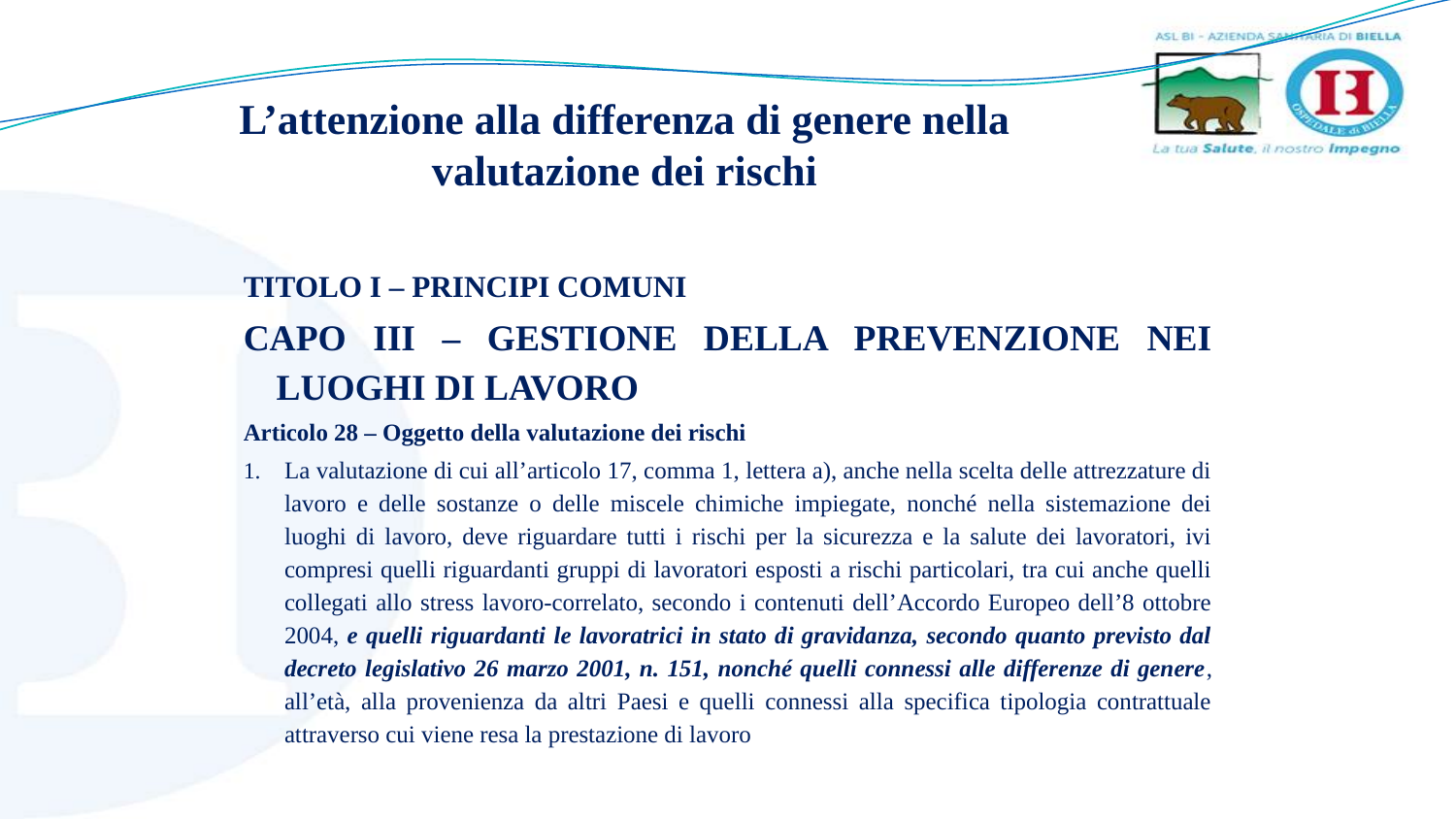

L’attenzione alla differenza di genere nella
valutazione dei rischi
TITOLO I – PRINCIPI COMUNI
CAPO III – GESTIONE DELLA PREVENZIONE NEI LUOGHI DI LAVORO
Articolo 28 – Oggetto della valutazione dei rischi
La valutazione di cui all’articolo 17, comma 1, lettera a), anche nella scelta delle attrezzature di lavoro e delle sostanze o delle miscele chimiche impiegate, nonché nella sistemazione dei luoghi di lavoro, deve riguardare tutti i rischi per la sicurezza e la salute dei lavoratori, ivi compresi quelli riguardanti gruppi di lavoratori esposti a rischi particolari, tra cui anche quelli collegati allo stress lavoro-correlato, secondo i contenuti dell’Accordo Europeo dell’8 ottobre 2004, e quelli riguardanti le lavoratrici in stato di gravidanza, secondo quanto previsto dal decreto legislativo 26 marzo 2001, n. 151, nonché quelli connessi alle differenze di genere, all’età, alla provenienza da altri Paesi e quelli connessi alla specifica tipologia contrattuale attraverso cui viene resa la prestazione di lavoro